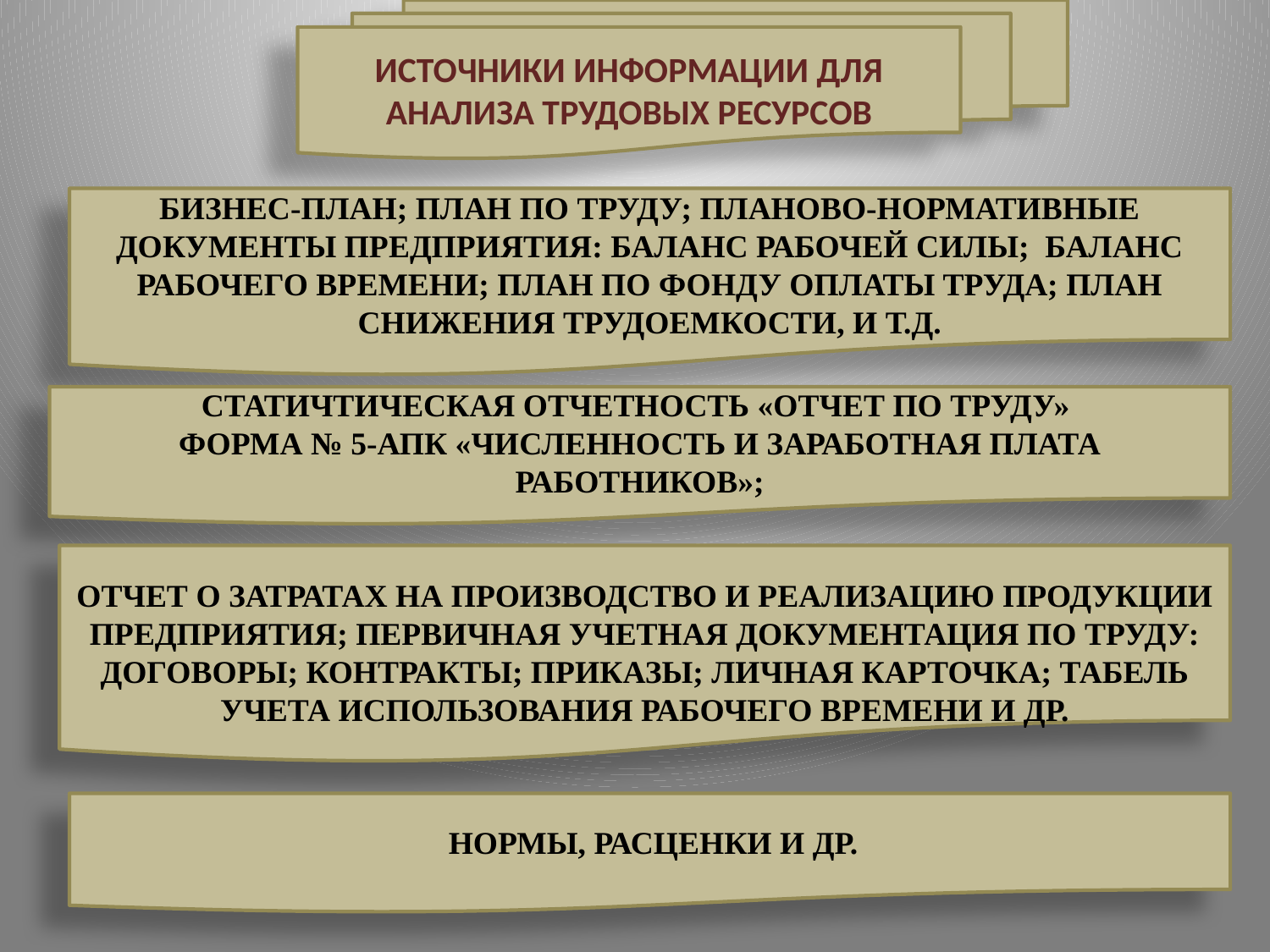

ИСТОЧНИКИ ИНФОРМАЦИИ ДЛЯ АНАЛИЗА ТРУДОВЫХ РЕСУРСОВ

БИЗНЕС-ПЛАН; ПЛАН ПО ТРУДУ; ПЛАНОВО-НОРМАТИВНЫЕ ДОКУМЕНТЫ ПРЕДПРИЯТИЯ: БАЛАНС РАБОЧЕЙ СИЛЫ;  БАЛАНС РАБОЧЕГО ВРЕМЕНИ; ПЛАН ПО ФОНДУ ОПЛАТЫ ТРУДА; ПЛАН СНИЖЕНИЯ ТРУДОЕМКОСТИ, И Т.Д.

СТАТИЧТИЧЕСКАЯ ОТЧЕТНОСТЬ «ОТЧЕТ ПО ТРУДУ»
ФОРМА № 5-АПК «ЧИСЛЕННОСТЬ И ЗАРАБОТНАЯ ПЛАТА РАБОТНИКОВ»;

ОТЧЕТ О ЗАТРАТАХ НА ПРОИЗВОДСТВО И РЕАЛИЗАЦИЮ ПРОДУКЦИИ ПРЕДПРИЯТИЯ; ПЕРВИЧНАЯ УЧЕТНАЯ ДОКУМЕНТАЦИЯ ПО ТРУДУ: ДОГОВОРЫ; КОНТРАКТЫ; ПРИКАЗЫ; ЛИЧНАЯ КАРТОЧКА; ТАБЕЛЬ УЧЕТА ИСПОЛЬЗОВАНИЯ РАБОЧЕГО ВРЕМЕНИ И ДР.

 НОРМЫ, РАСЦЕНКИ И ДР.